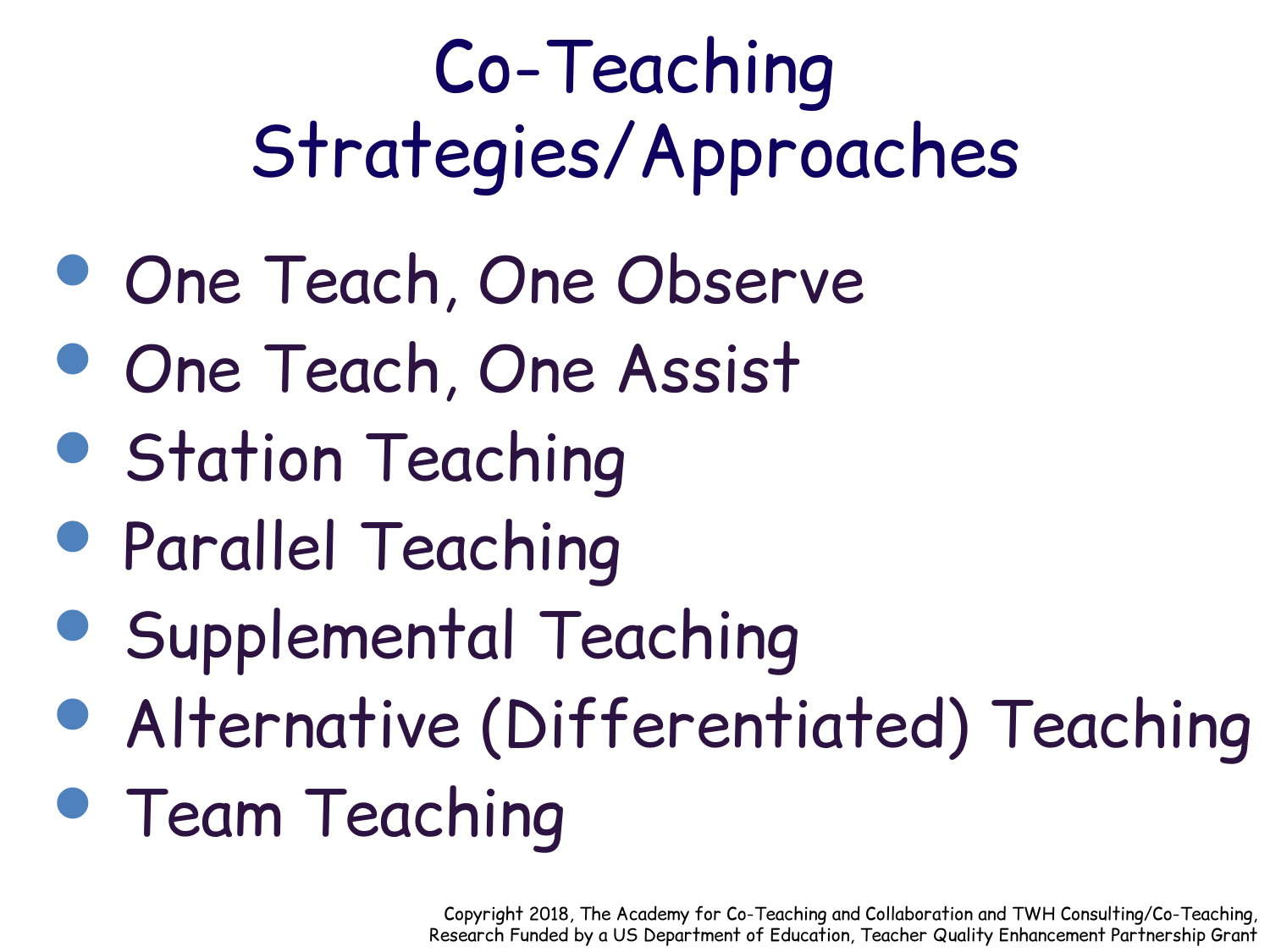

# Co-Teaching Strategies/Approaches
One Teach, One Observe
One Teach, One Assist
Station Teaching
Parallel Teaching
Supplemental Teaching
Alternative (Differentiated) Teaching
Team Teaching
Copyright 2018, The Academy for Co-Teaching and Collaboration and TWH Consulting/Co-Teaching,
Research Funded by a US Department of Education, Teacher Quality Enhancement Partnership Grant